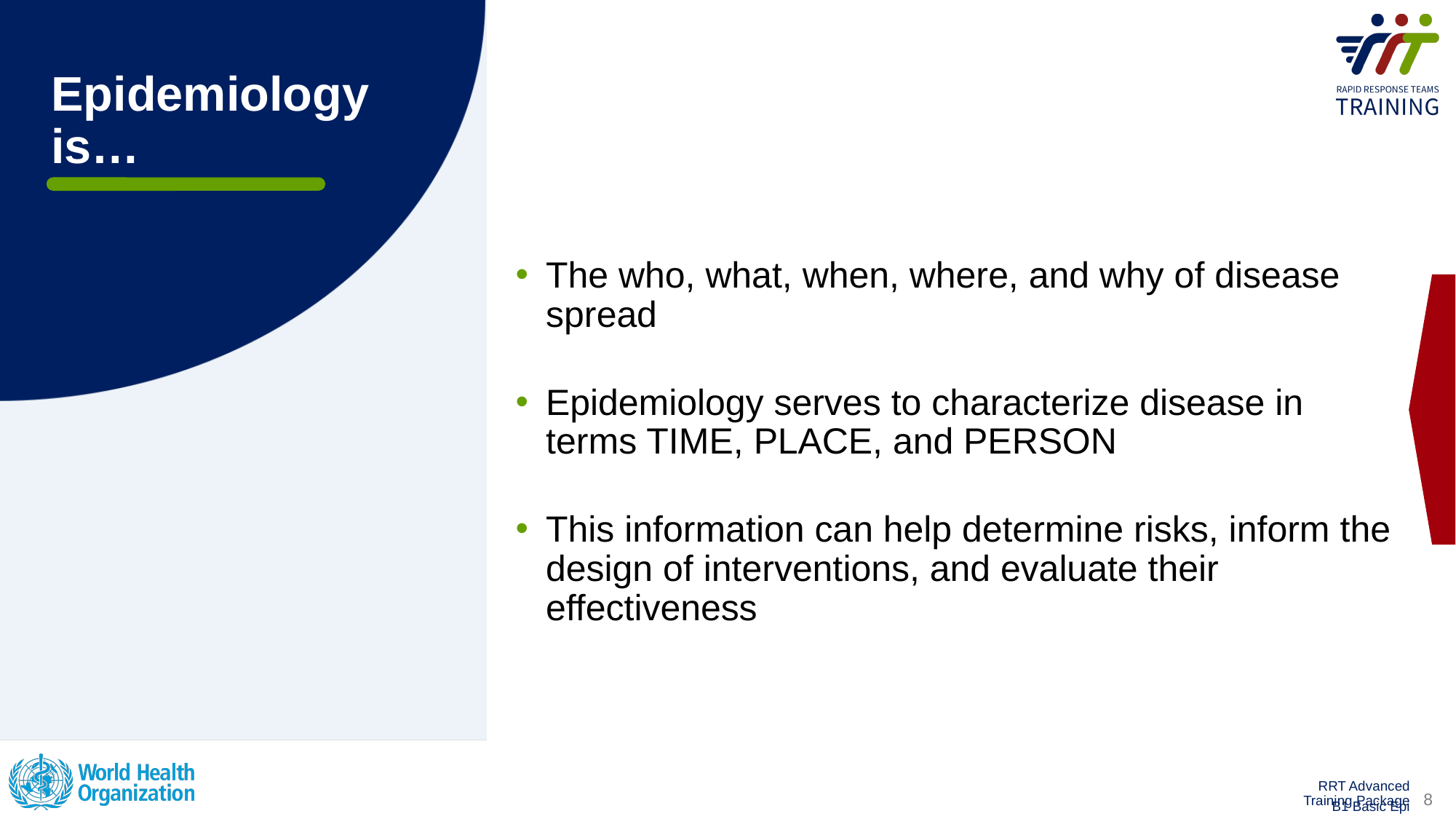

Epidemiology is…

The who, what, when, where, and why of disease spread

Epidemiology serves to characterize disease in terms TIME, PLACE, and PERSON

This information can help determine risks, inform the design of interventions, and evaluate their effectiveness